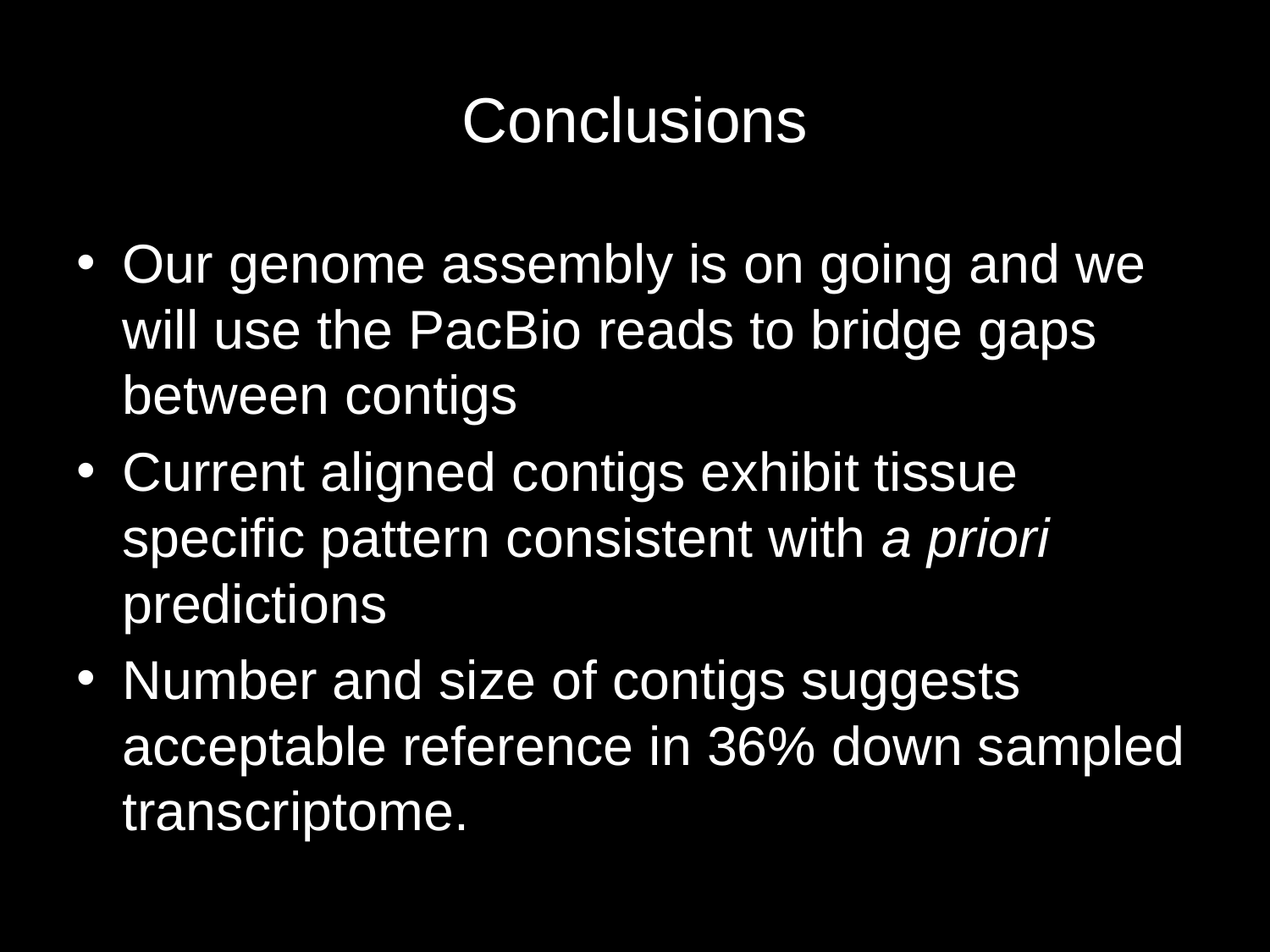

# Conclusions
Our genome assembly is on going and we will use the PacBio reads to bridge gaps between contigs
Current aligned contigs exhibit tissue specific pattern consistent with a priori predictions
Number and size of contigs suggests acceptable reference in 36% down sampled transcriptome.